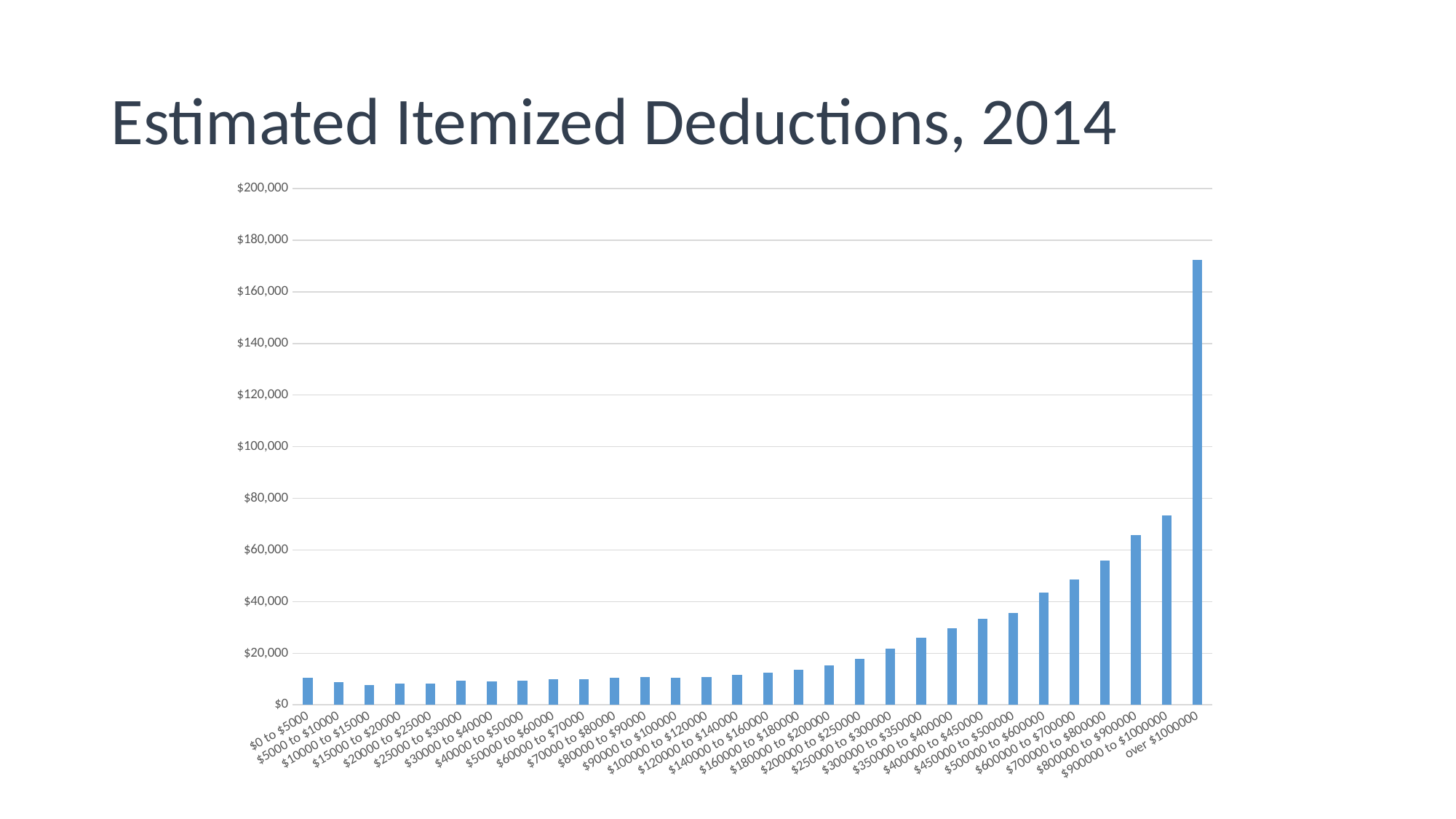

# Estimated Itemized Deductions, 2014

### Chart

| Category | Estimated Excess Itemized Deductions |
|---|---|
| $0 to $5000 | 10466.5738575983 |
| $5000 to $10000 | 8872.79056779398 |
| $10000 to $15000 | 7803.686338052191 |
| $15000 to $20000 | 8215.47446527277 |
| $20000 to $25000 | 8201.010606642349 |
| $25000 to $30000 | 9378.554561857693 |
| $30000 to $40000 | 9065.776942600547 |
| $40000 to $50000 | 9279.147126671729 |
| $50000 to $60000 | 9802.588238867627 |
| $60000 to $70000 | 9976.252107614282 |
| $70000 to $80000 | 10596.30259067357 |
| $80000 to $90000 | 10724.94171942005 |
| $90000 to $100000 | 10430.49936328108 |
| $100000 to $120000 | 10659.25985551084 |
| $120000 to $140000 | 11508.77832703305 |
| $140000 to $160000 | 12432.58999566912 |
| $160000 to $180000 | 13469.63433100674 |
| $180000 to $200000 | 15193.76023976024 |
| $200000 to $250000 | 17810.41360822463 |
| $250000 to $300000 | 21821.09046673287 |
| $300000 to $350000 | 26053.19796287169 |
| $350000 to $400000 | 29687.44436109027 |
| $400000 to $450000 | 33381.71519434629 |
| $450000 to $500000 | 35717.16122931442 |
| $500000 to $600000 | 43402.41137614678 |
| $600000 to $700000 | 48561.48722627737 |
| $700000 to $800000 | 55873.46678321678 |
| $800000 to $900000 | 65856.21273885337 |
| $900000 to $1000000 | 73249.78378378379 |
| over $1000000 | 172275.2825933756 |